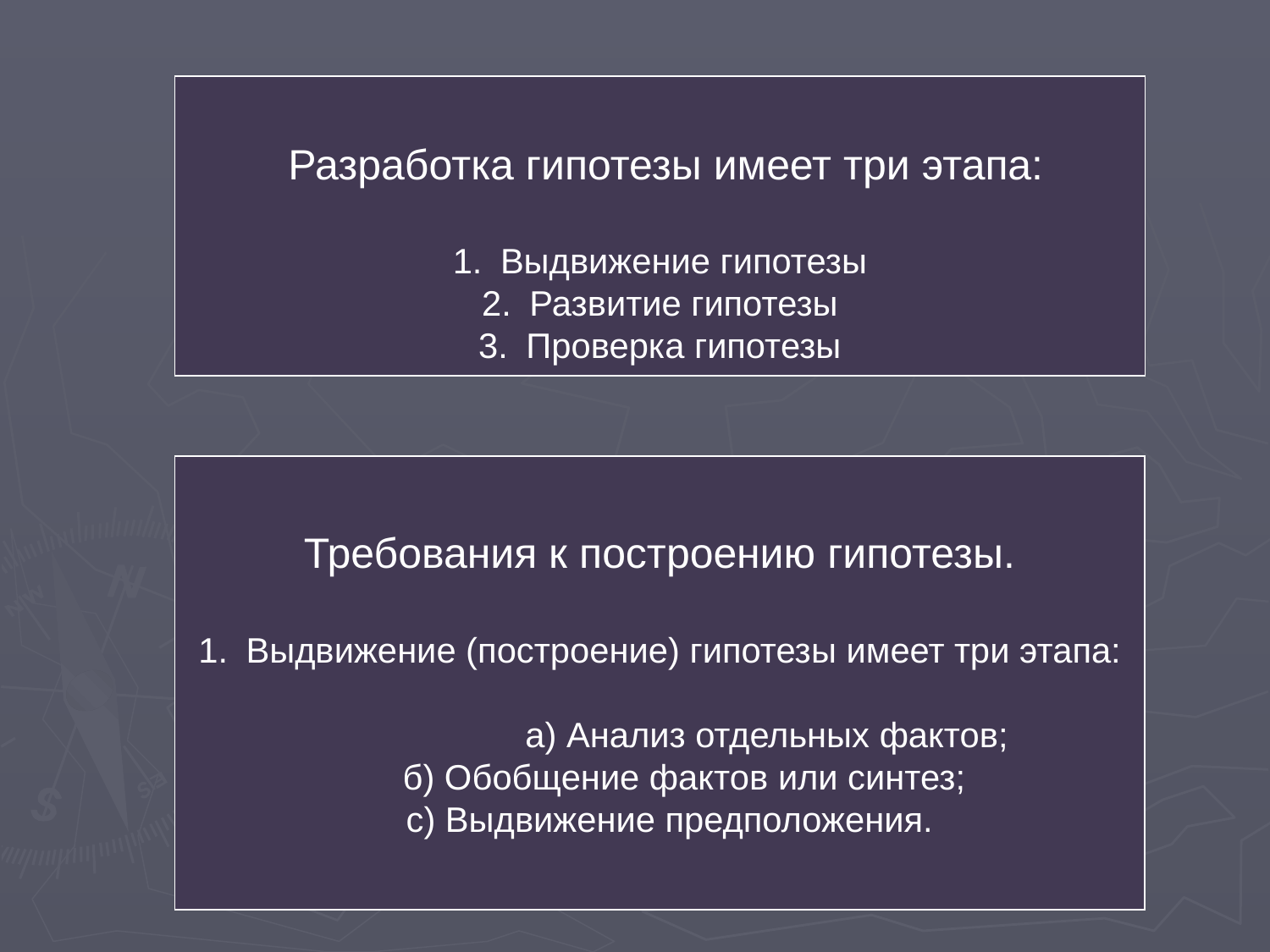

Разработка гипотезы имеет три этапа:

Выдвижение гипотезы
Развитие гипотезы
Проверка гипотезы
Требования к построению гипотезы.

Выдвижение (построение) гипотезы имеет три этапа:

                      а) Анализ отдельных фактов;
     б) Обобщение фактов или синтез;
  с) Выдвижение предположения.